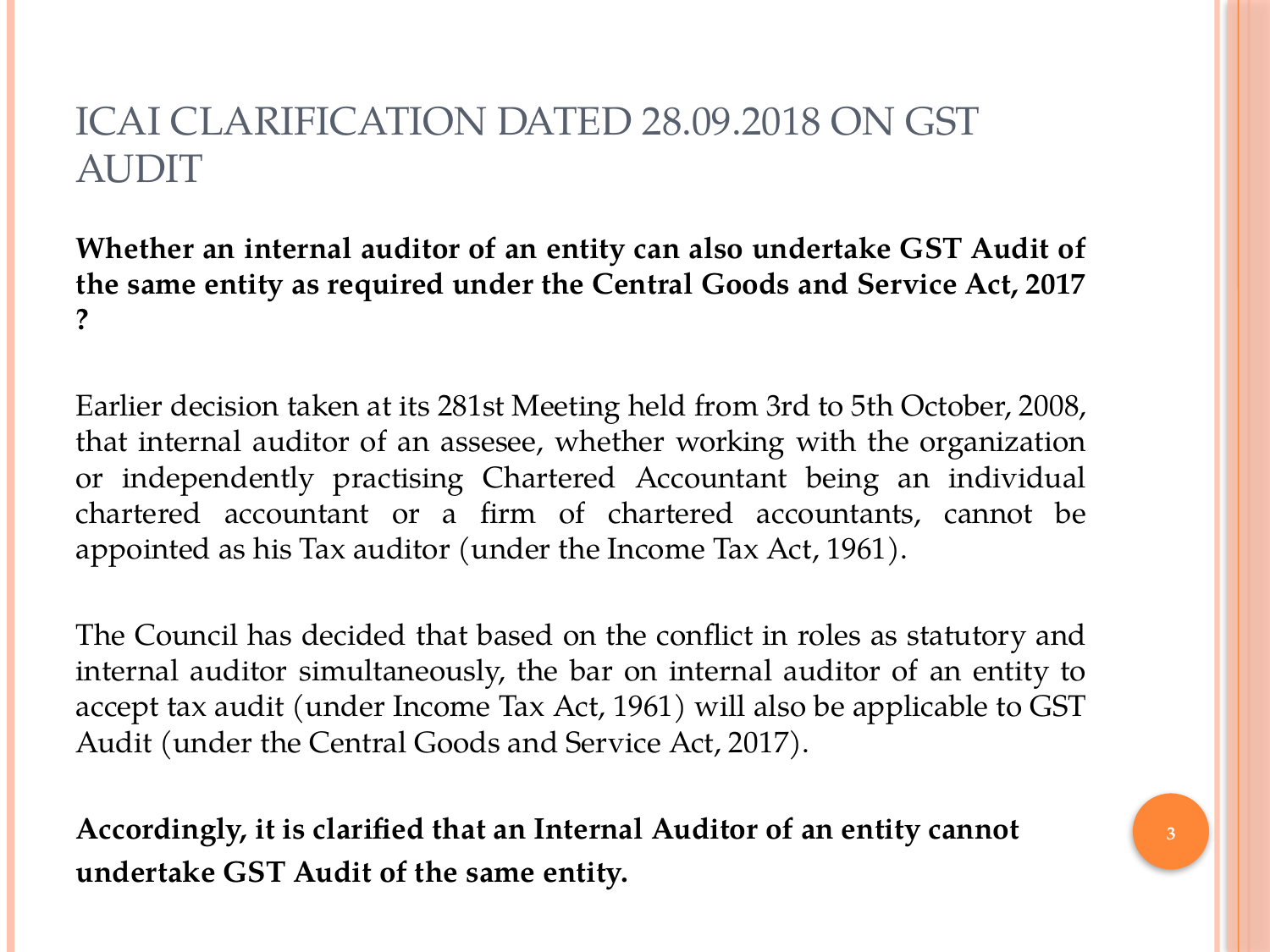

# ICAI clarification dated 28.09.2018 on GST Audit
Whether an internal auditor of an entity can also undertake GST Audit of the same entity as required under the Central Goods and Service Act, 2017 ?

Earlier decision taken at its 281st Meeting held from 3rd to 5th October, 2008, that internal auditor of an assesee, whether working with the organization or independently practising Chartered Accountant being an individual chartered accountant or a firm of chartered accountants, cannot be appointed as his Tax auditor (under the Income Tax Act, 1961).

The Council has decided that based on the conflict in roles as statutory and internal auditor simultaneously, the bar on internal auditor of an entity to accept tax audit (under Income Tax Act, 1961) will also be applicable to GST Audit (under the Central Goods and Service Act, 2017).

Accordingly, it is clarified that an Internal Auditor of an entity cannot
undertake GST Audit of the same entity.
3